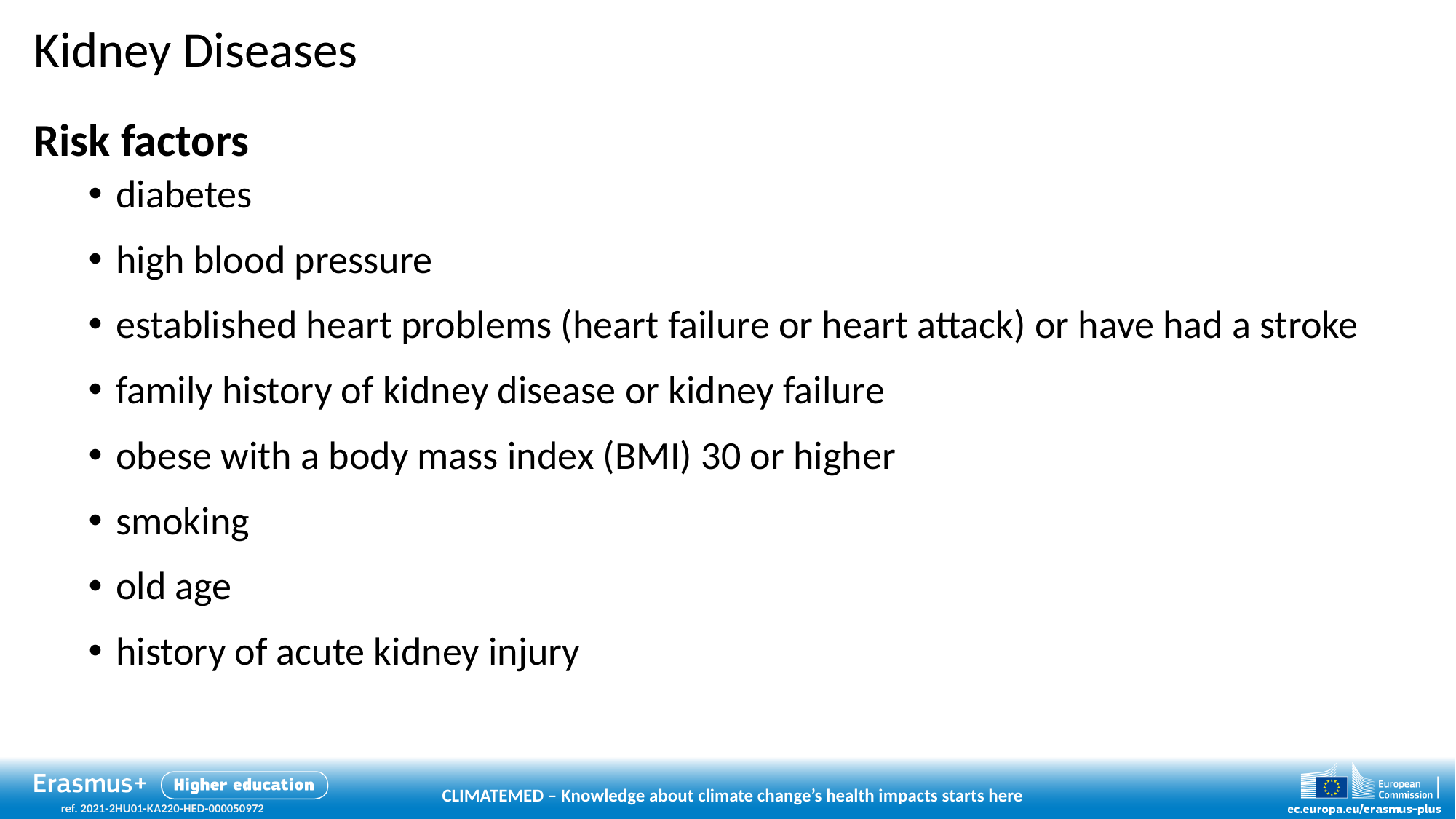

# Kidney Diseases
Risk factors
diabetes
high blood pressure
established heart problems (heart failure or heart attack) or have had a stroke
family history of kidney disease or kidney failure
obese with a body mass index (BMI) 30 or higher
smoking
old age
history of acute kidney injury